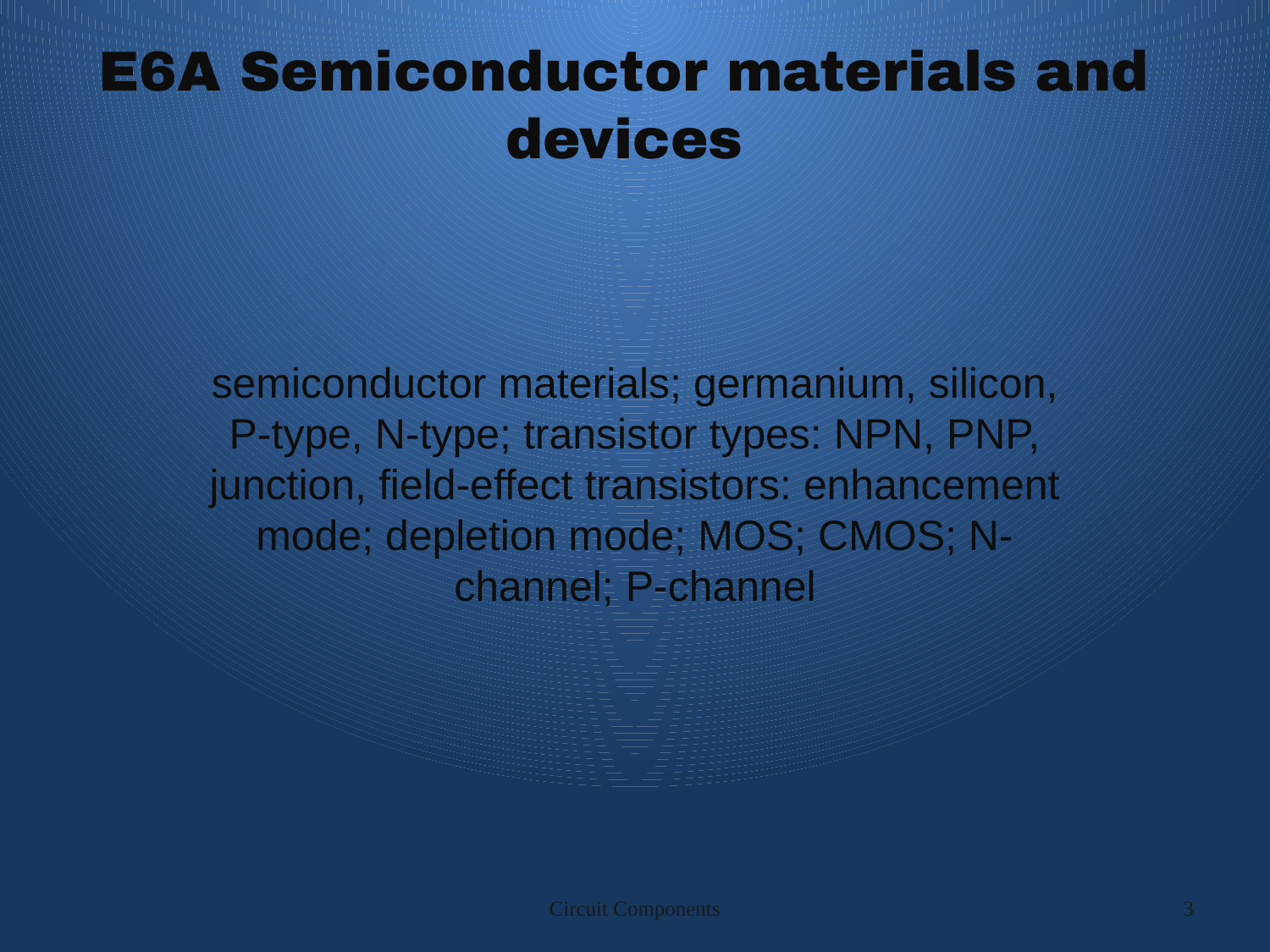

# E6A Semiconductor materials and devices
semiconductor materials; germanium, silicon, P-type, N-type; transistor types: NPN, PNP, junction, field-effect transistors: enhancement mode; depletion mode; MOS; CMOS; N-channel; P-channel
Circuit Components
3